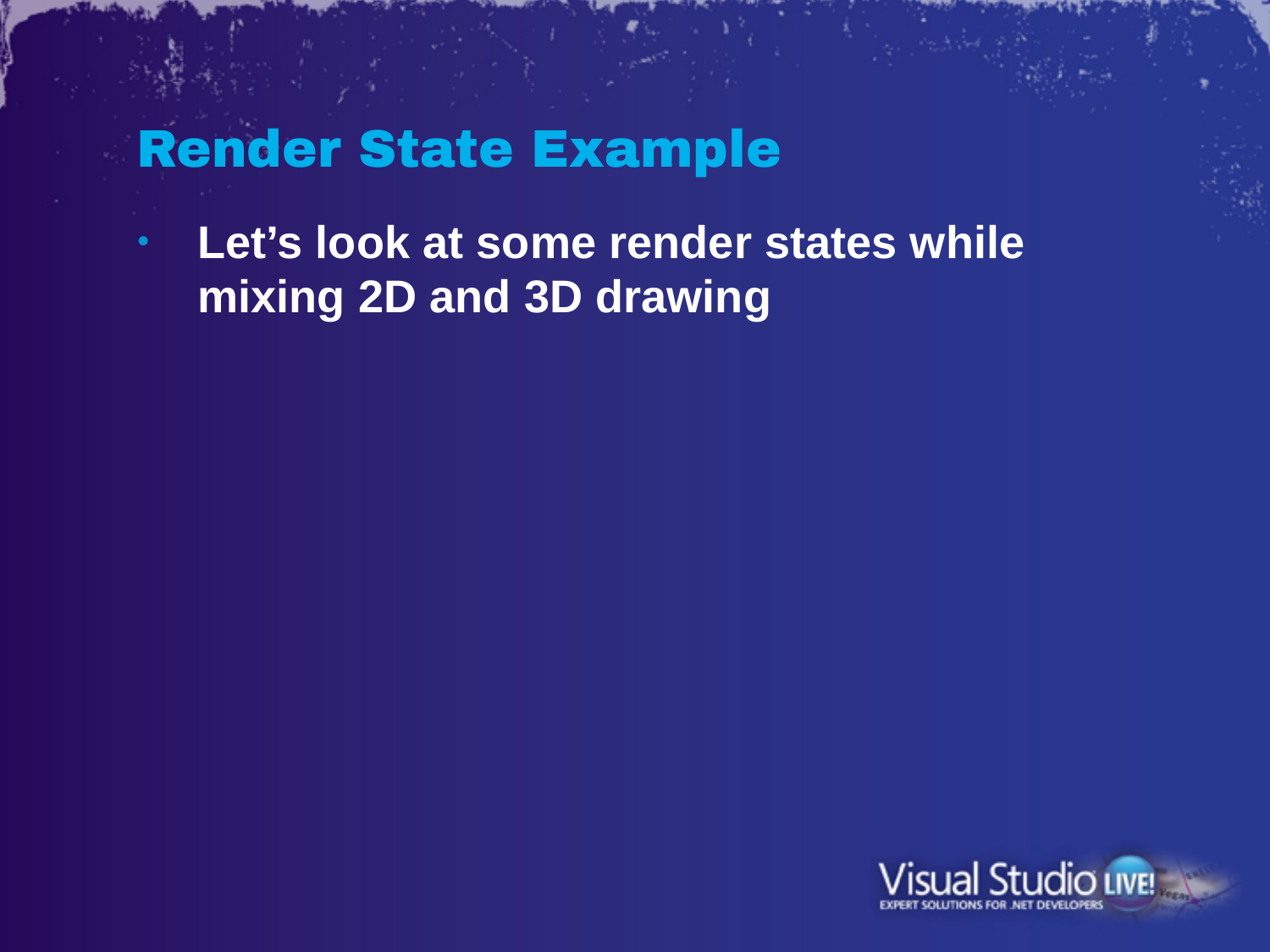

# Render State Example
Let’s look at some render states while mixing 2D and 3D drawing